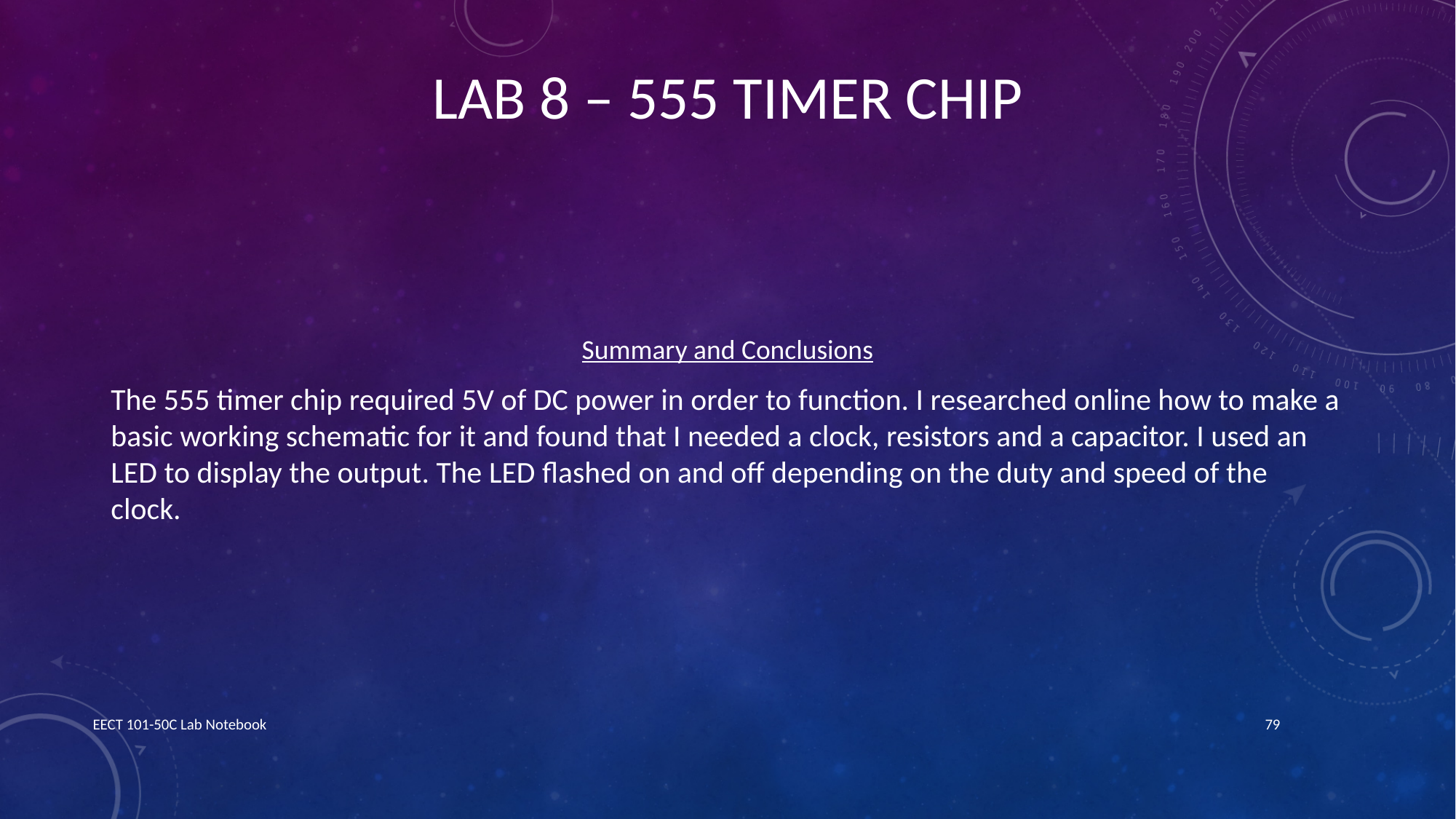

# Lab 8 – 555 Timer chip
Summary and Conclusions
The 555 timer chip required 5V of DC power in order to function. I researched online how to make a basic working schematic for it and found that I needed a clock, resistors and a capacitor. I used an LED to display the output. The LED flashed on and off depending on the duty and speed of the clock.

EECT 101-50C Lab Notebook
79